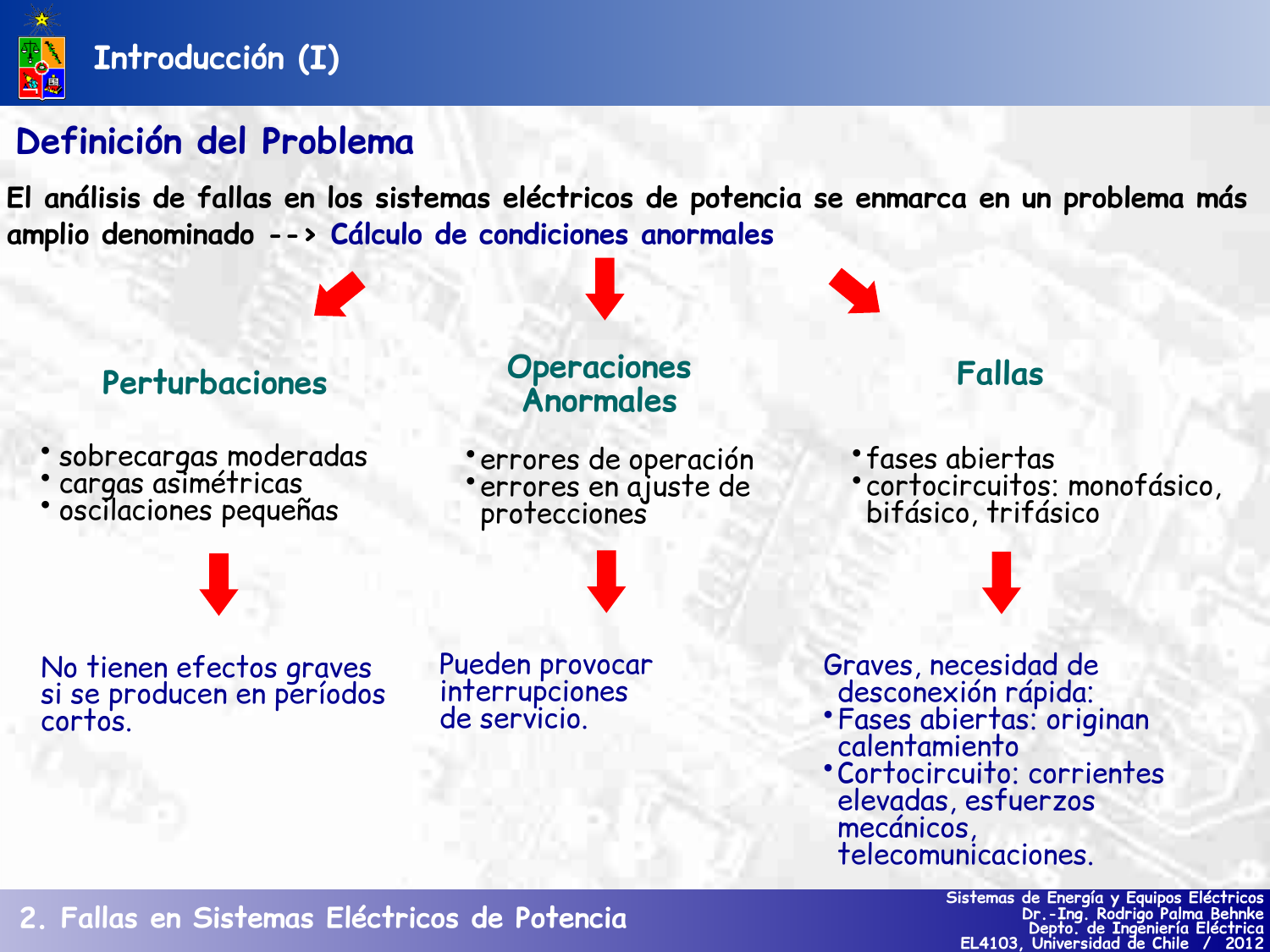

Introducción (I)
Definición del Problema

El análisis de fallas en los sistemas eléctricos de potencia se enmarca en un problema más
amplio denominado --> Cálculo de condiciones anormales

Fallas
Operaciones
Anormales
Perturbaciones
 sobrecargas moderadas
 cargas asimétricas
 oscilaciones pequeñas
fases abiertas
cortocircuitos: monofásico, bifásico, trifásico
errores de operación
errores en ajuste de protecciones

Pueden provocar interrupciones
de servicio.
Graves, necesidad de desconexión rápida:
Fases abiertas: originan calentamiento
Cortocircuito: corrientes elevadas, esfuerzos mecánicos, telecomunicaciones.
No tienen efectos graves
si se producen en períodos
cortos.
2. Fallas en Sistemas Eléctricos de Potencia